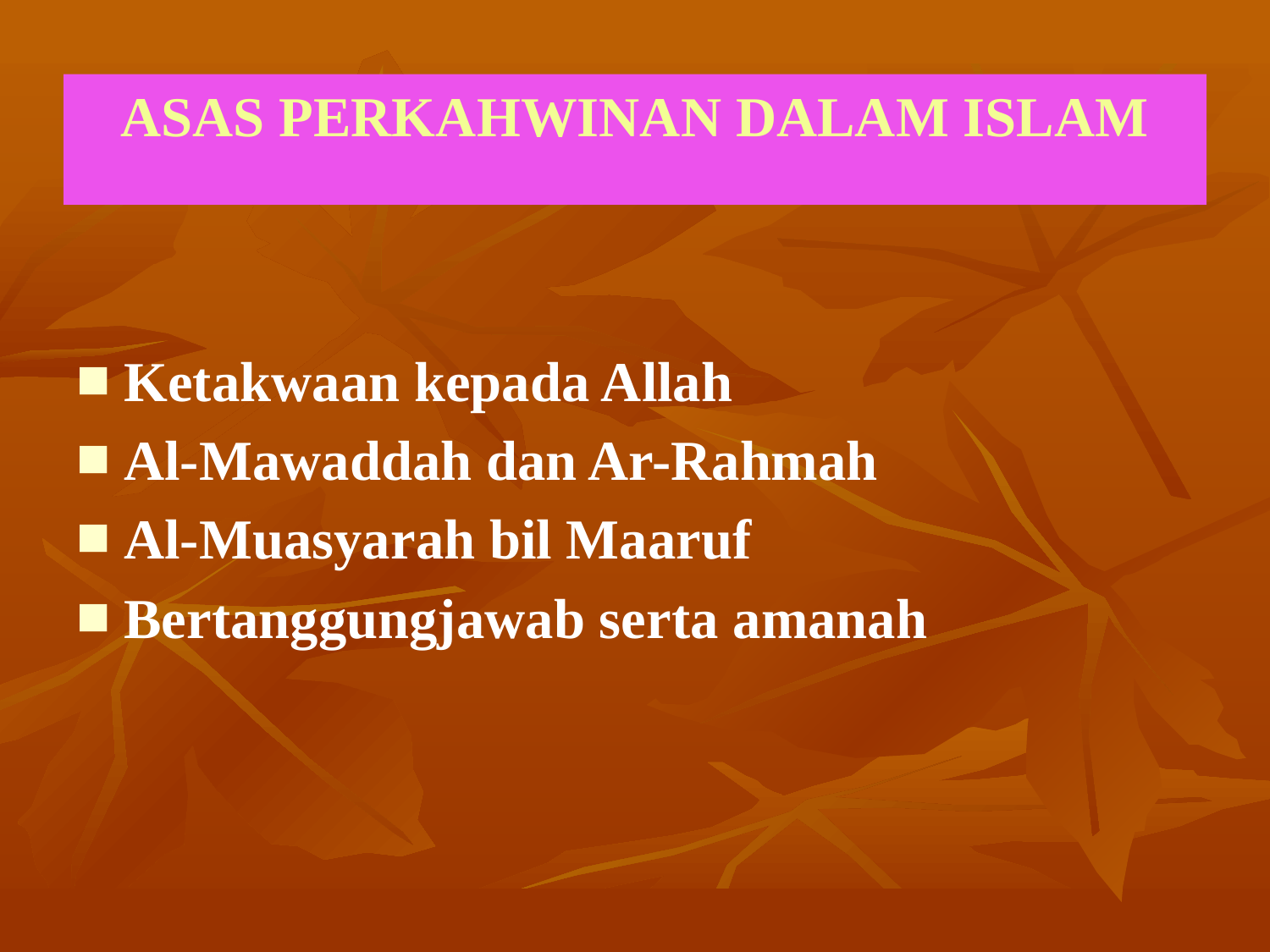

# ASAS PERKAHWINAN DALAM ISLAM
Ketakwaan kepada Allah
Al-Mawaddah dan Ar-Rahmah
Al-Muasyarah bil Maaruf
Bertanggungjawab serta amanah